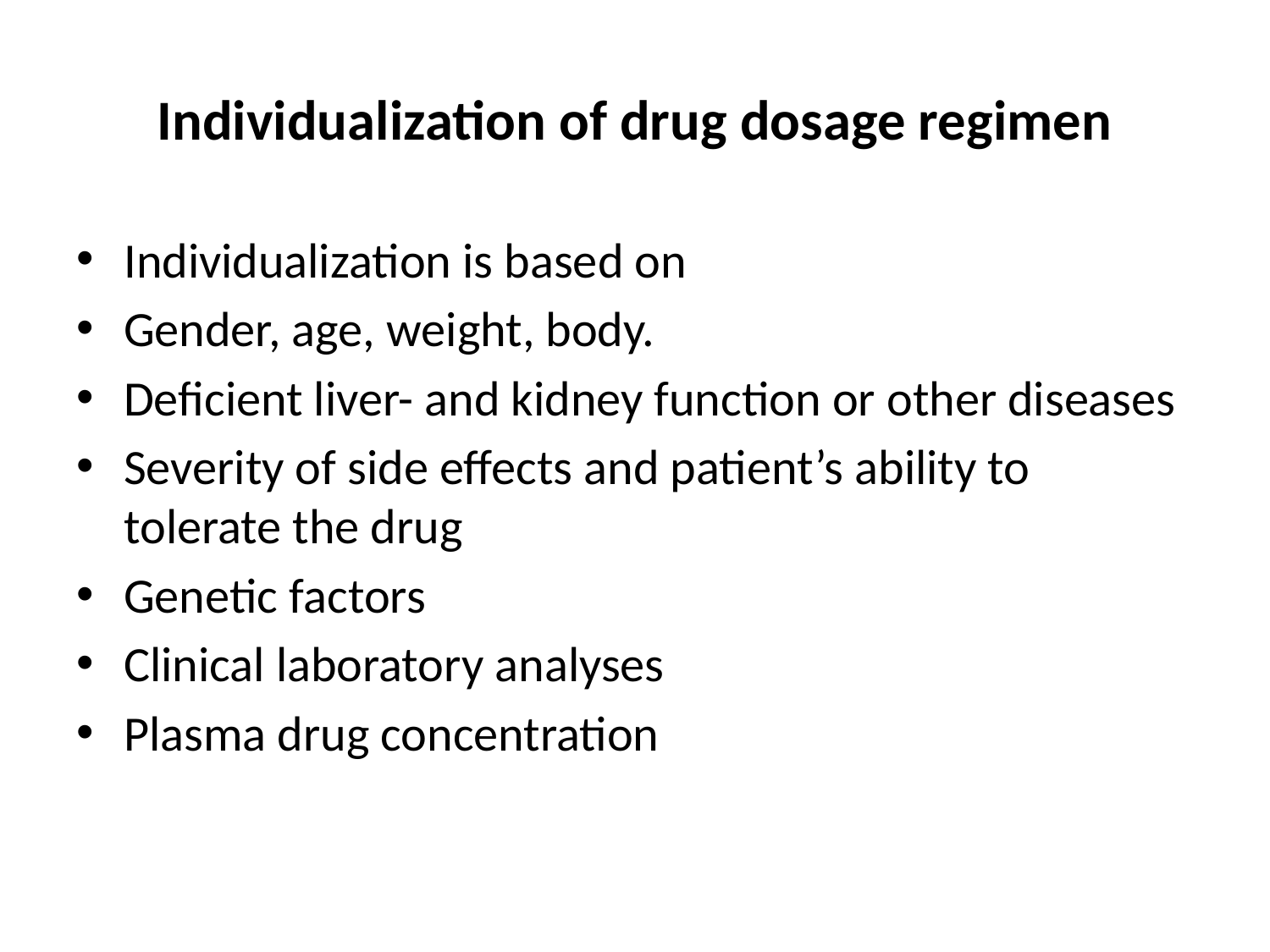

# Individualization of drug dosage regimen
Individualization is based on
Gender, age, weight, body.
Deficient liver- and kidney function or other diseases
Severity of side effects and patient’s ability to tolerate the drug
Genetic factors
Clinical laboratory analyses
Plasma drug concentration